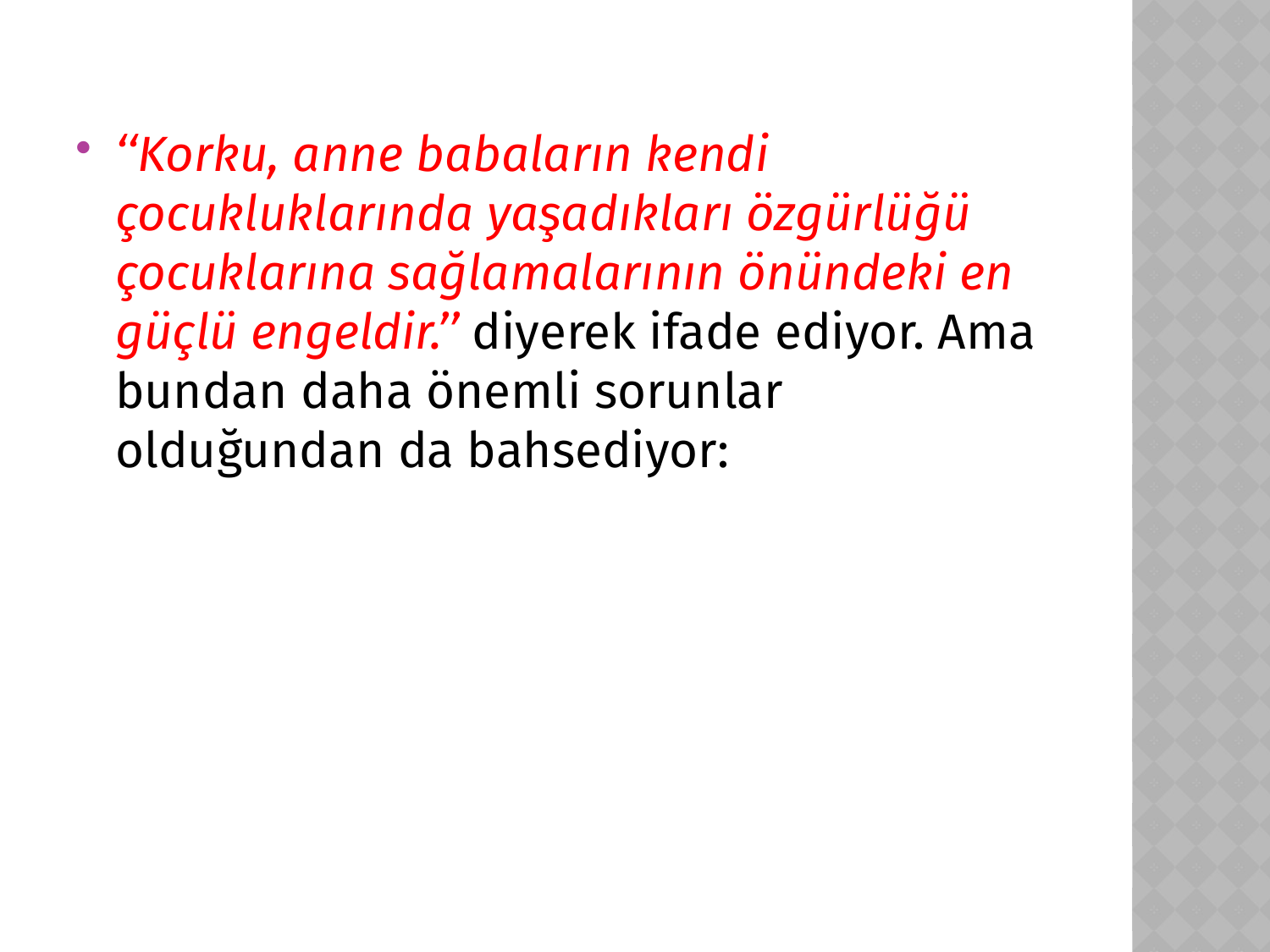

‘‘Korku, anne babaların kendi çocukluklarında yaşadıkları özgürlüğü çocuklarına sağlamalarının önündeki en güçlü engeldir.’’ diyerek ifade ediyor. Ama bundan daha önemli sorunlar olduğundan da bahsediyor: